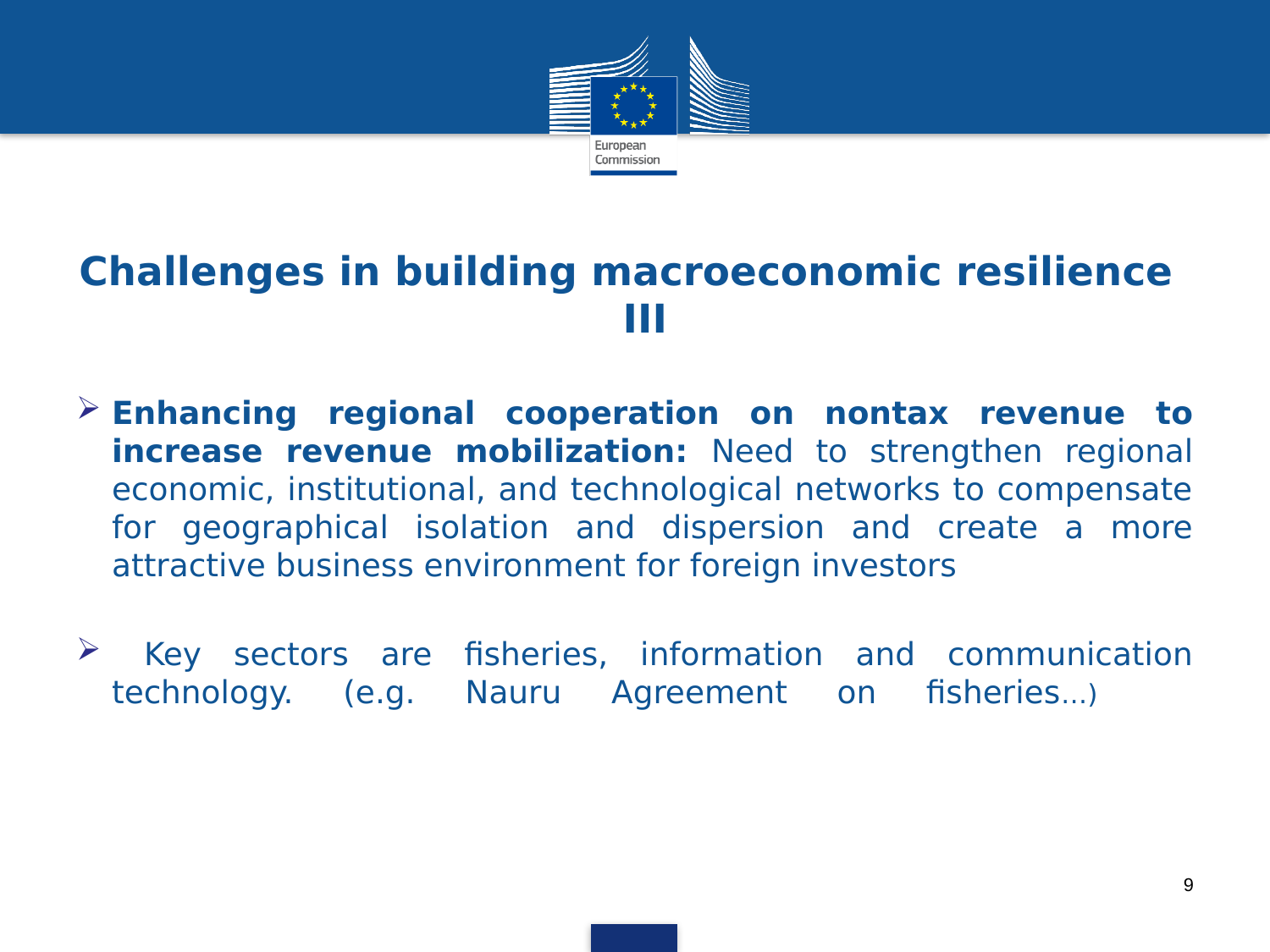

# Challenges in building macroeconomic resilience III

Enhancing regional cooperation on nontax revenue to increase revenue mobilization: Need to strengthen regional economic, institutional, and technological networks to compensate for geographical isolation and dispersion and create a more attractive business environment for foreign investors

 Key sectors are fisheries, information and communication technology. (e.g. Nauru Agreement on fisheries…)
9